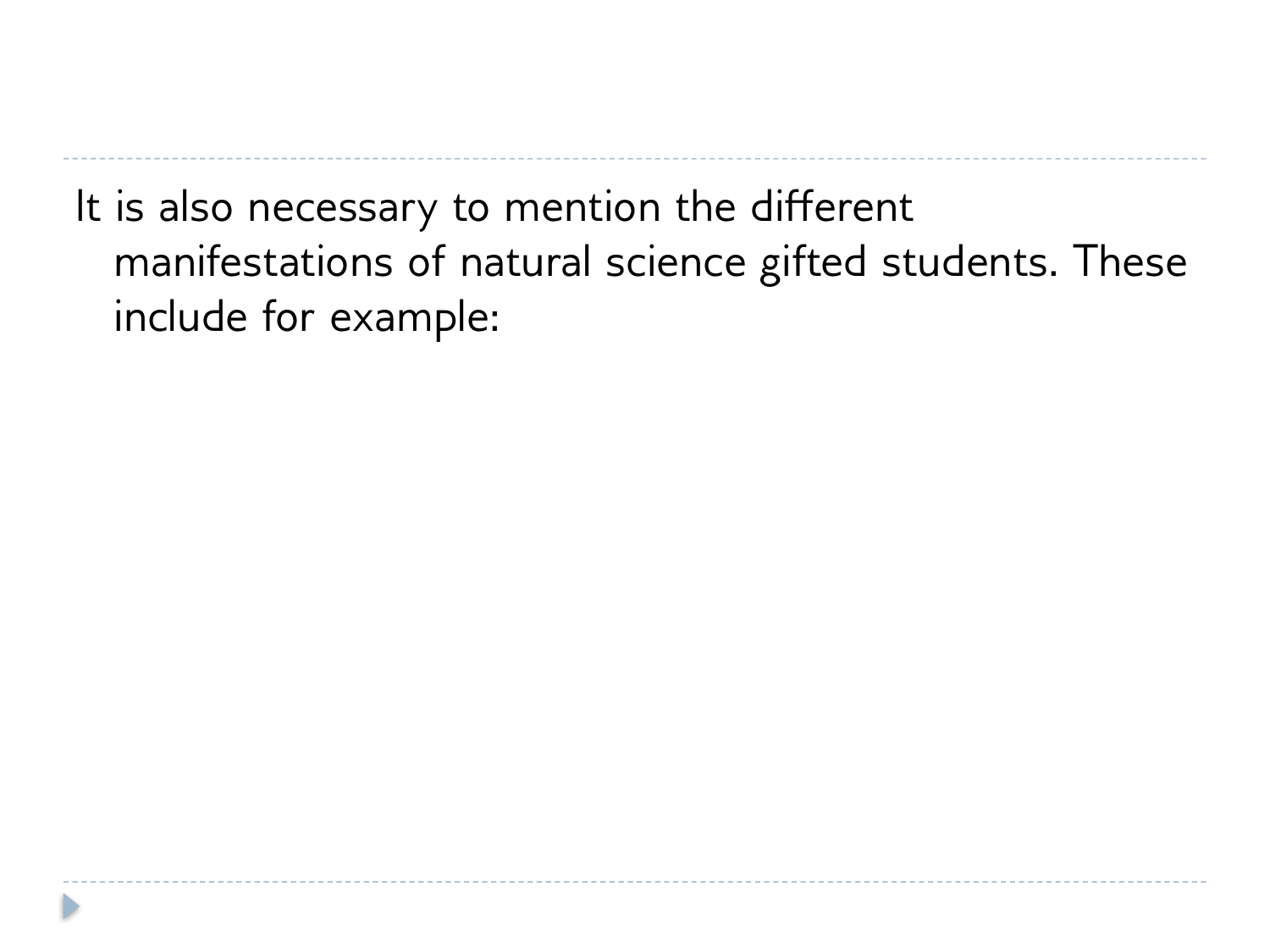

#
It is also necessary to mention the different manifestations of natural science gifted students. These include for example: